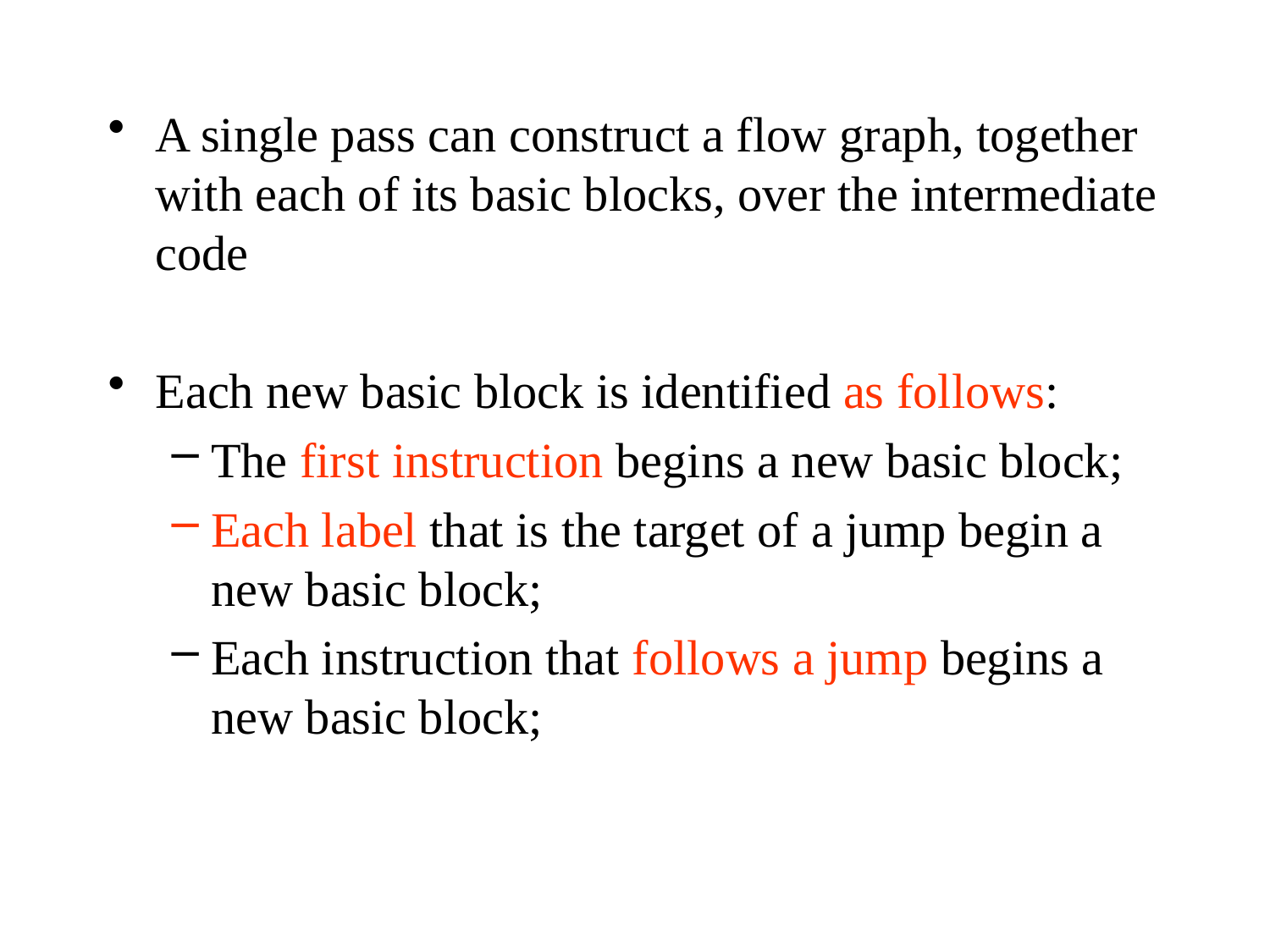

A single pass can construct a flow graph, together with each of its basic blocks, over the intermediate code

Each new basic block is identified as follows:
The first instruction begins a new basic block;
Each label that is the target of a jump begin a new basic block;
Each instruction that follows a jump begins a new basic block;